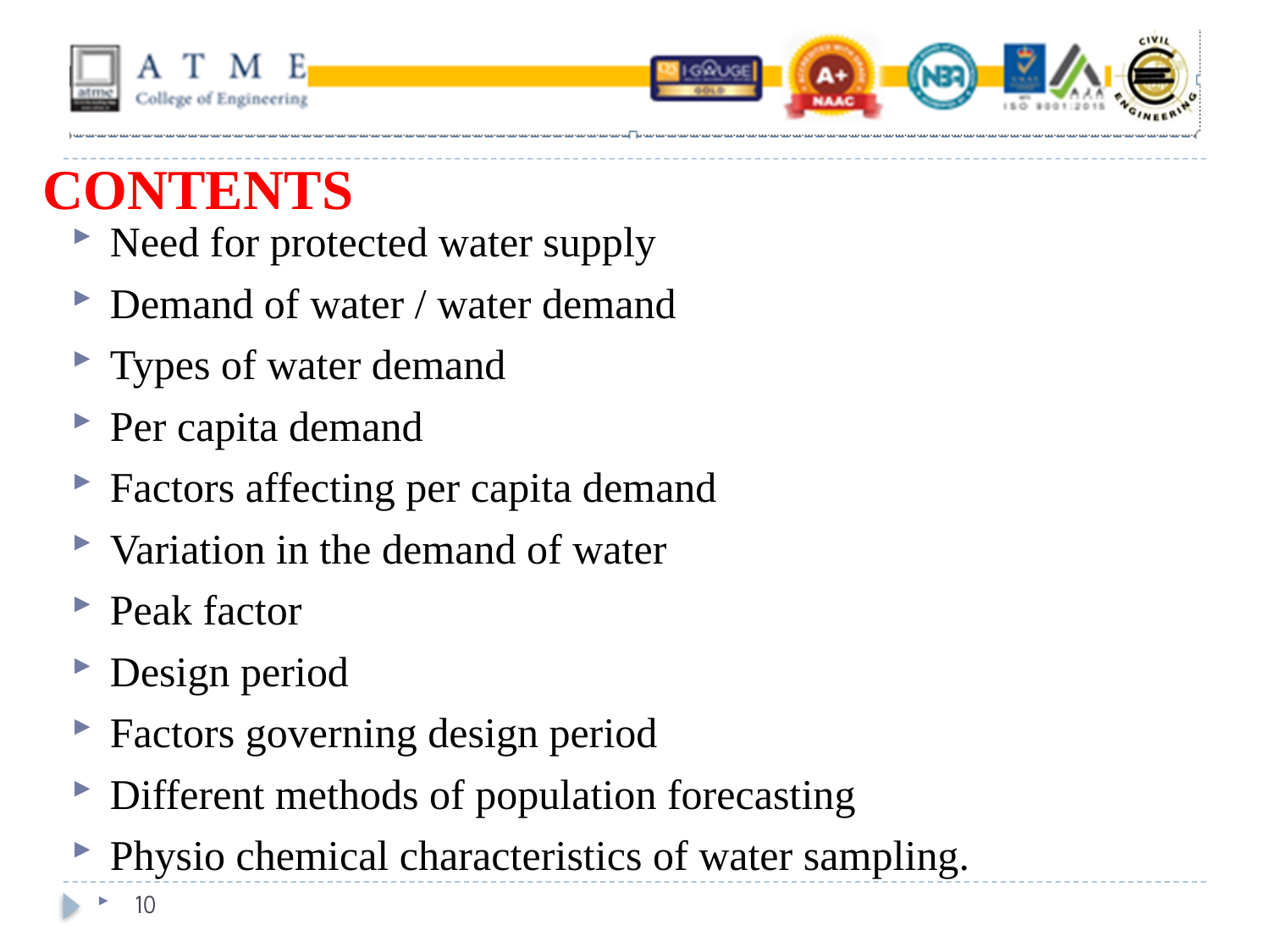

# CONTENTS
Need for protected water supply
Demand of water / water demand
Types of water demand
Per capita demand
Factors affecting per capita demand
Variation in the demand of water
Peak factor
Design period
Factors governing design period
Different methods of population forecasting
Physio chemical characteristics of water sampling.

10